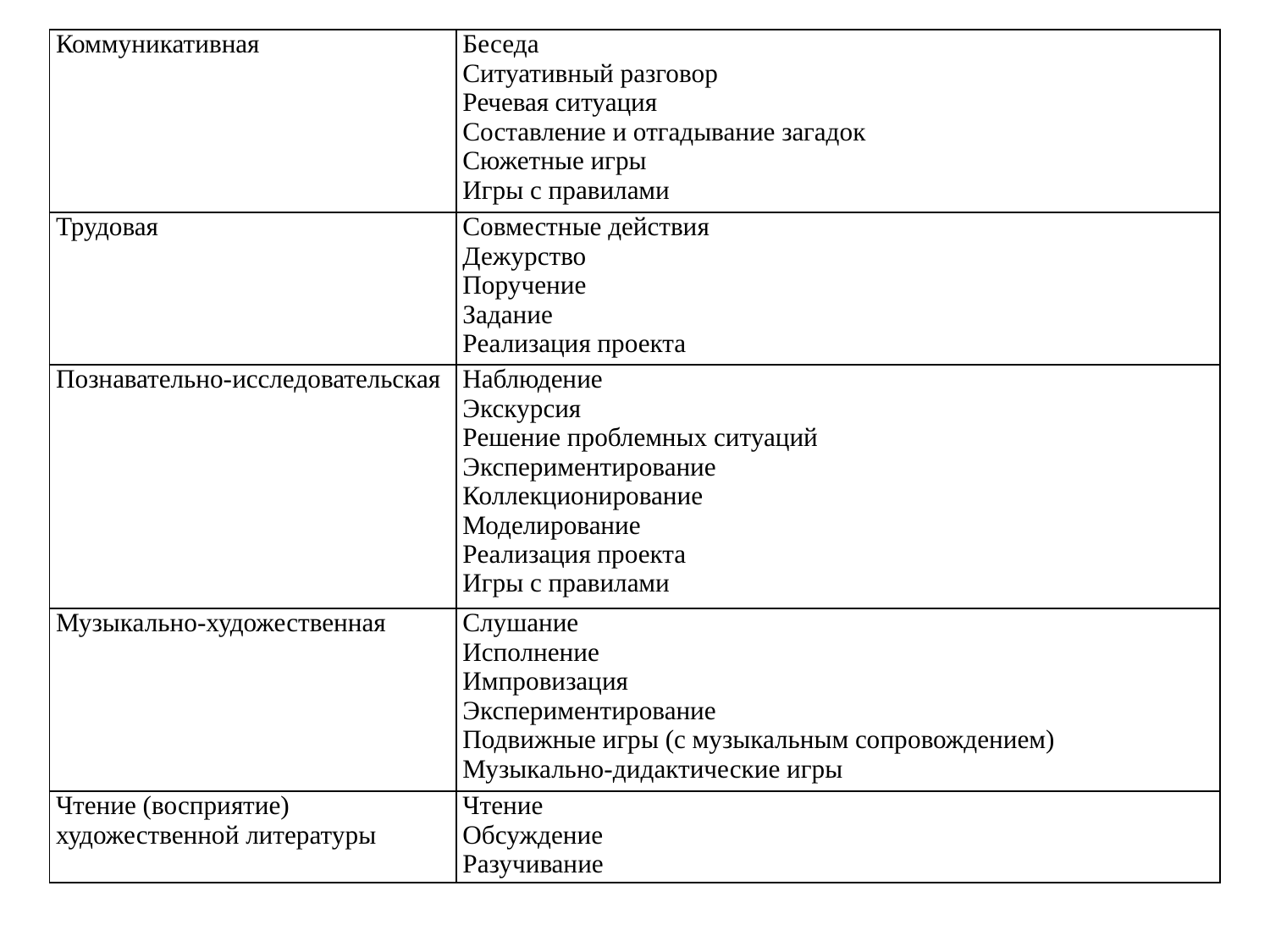

| Коммуникативная | Беседа Ситуативный разговор Речевая ситуация Составление и отгадывание загадок Сюжетные игры Игры с правилами |
| --- | --- |
| Трудовая | Совместные действия Дежурство Поручение Задание Реализация проекта |
| Познавательно-исследовательская | Наблюдение Экскурсия Решение проблемных ситуаций Экспериментирование Коллекционирование Моделирование Реализация проекта Игры с правилами |
| Музыкально-художественная | Слушание Исполнение Импровизация Экспериментирование Подвижные игры (с музыкальным сопровождением) Музыкально-дидактические игры |
| Чтение (восприятие) художественной литературы | Чтение Обсуждение Разучивание |